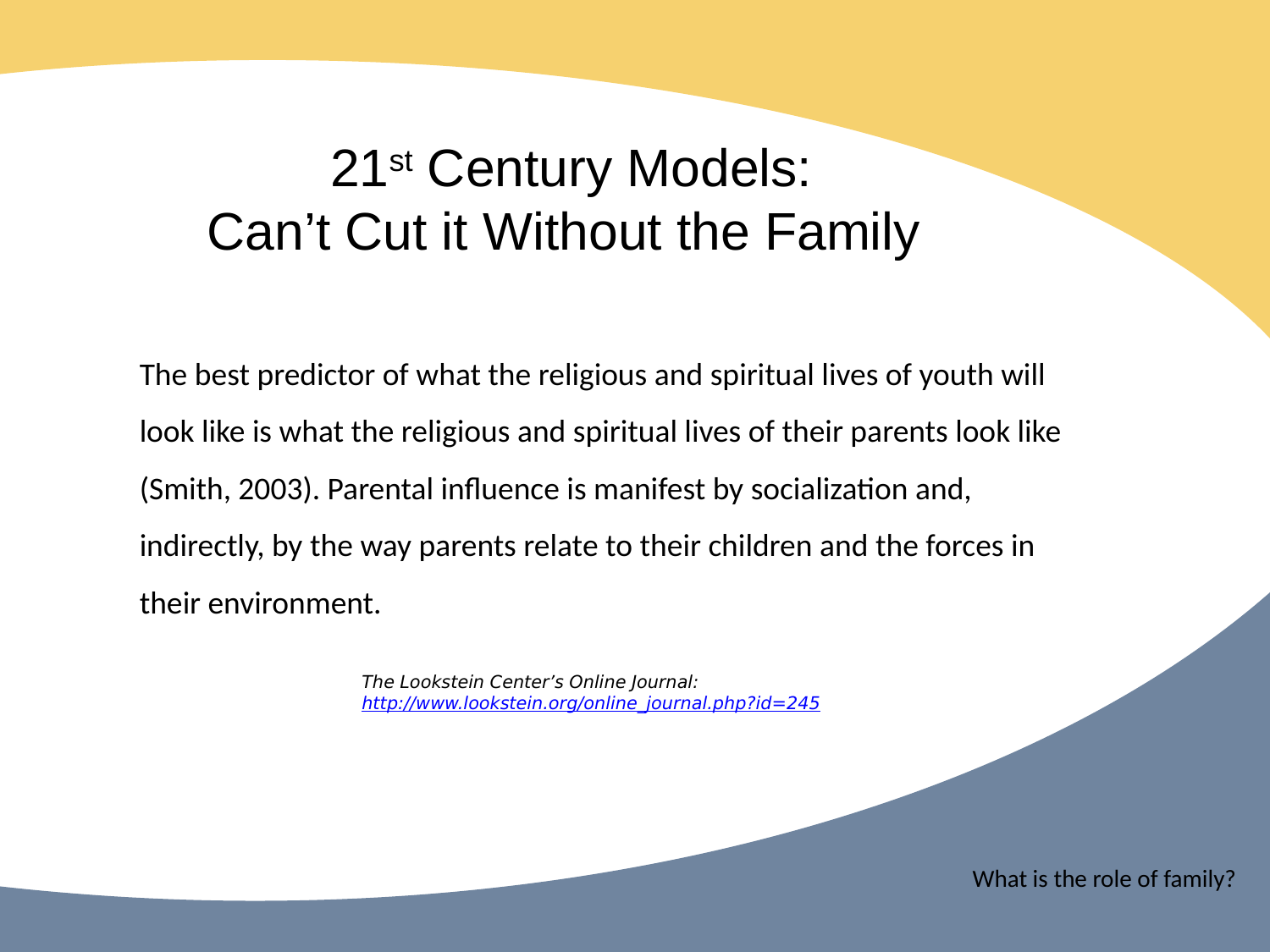

21st Century Models:
Can’t Cut it Without the Family
The best predictor of what the religious and spiritual lives of youth will
look like is what the religious and spiritual lives of their parents look like
(Smith, 2003). Parental influence is manifest by socialization and,
indirectly, by the way parents relate to their children and the forces in
their environment.

The Lookstein Center’s Online Journal: http://www.lookstein.org/online_journal.php?id=245

What is the role of family?